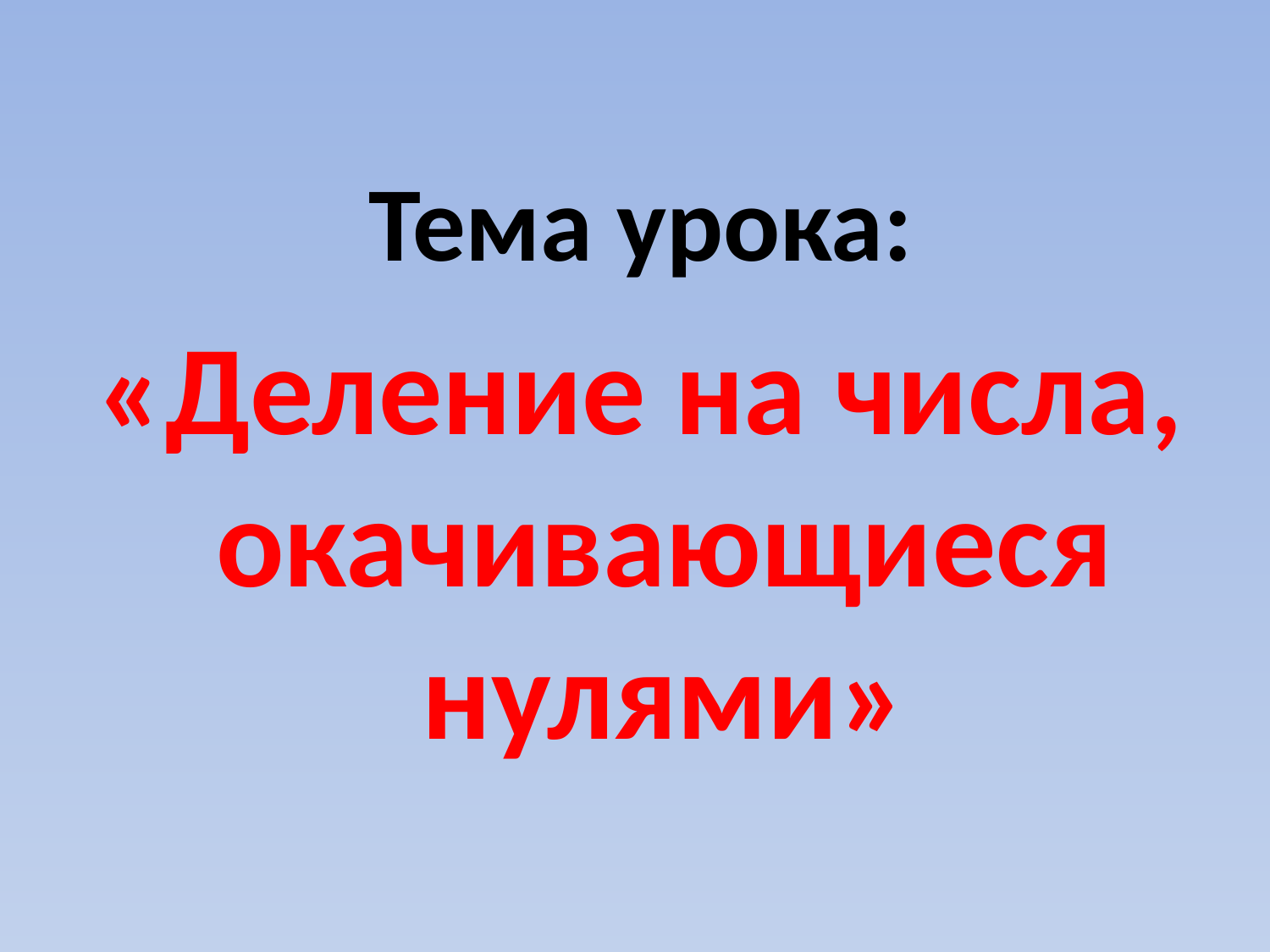

Тема урока:
«Деление на числа, окачивающиеся нулями»